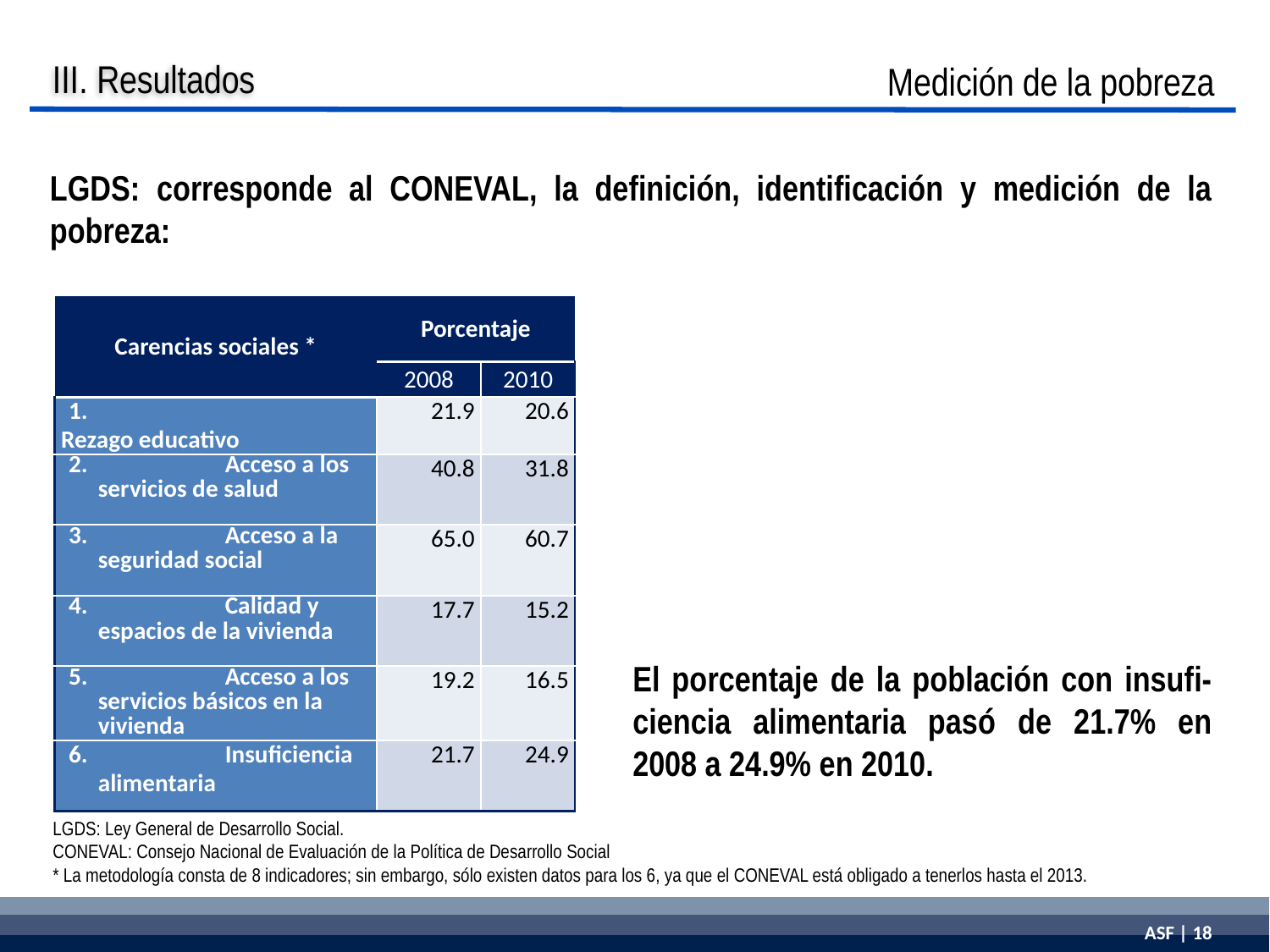

III. Resultados
Medición de la pobreza

LGDS: corresponde al CONEVAL, la definición, identificación y medición de la pobreza:
| Carencias sociales \* | Porcentaje |  |
| --- | --- | --- |
|  | 2008 | 2010 |
| 1. Rezago educativo | 21.9 | 20.6 |
| 2. Acceso a los servicios de salud | 40.8 | 31.8 |
| 3. Acceso a la seguridad social | 65.0 | 60.7 |
| 4. Calidad y espacios de la vivienda | 17.7 | 15.2 |
| 5. Acceso a los servicios básicos en la vivienda | 19.2 | 16.5 |
| 6. Insuficiencia alimentaria | 21.7 | 24.9 |
El porcentaje de la población con insufi-ciencia alimentaria pasó de 21.7% en 2008 a 24.9% en 2010.
LGDS: Ley General de Desarrollo Social.
CONEVAL: Consejo Nacional de Evaluación de la Política de Desarrollo Social
* La metodología consta de 8 indicadores; sin embargo, sólo existen datos para los 6, ya que el CONEVAL está obligado a tenerlos hasta el 2013.
|  |
| --- |
|  |
|  |
ASF | 18